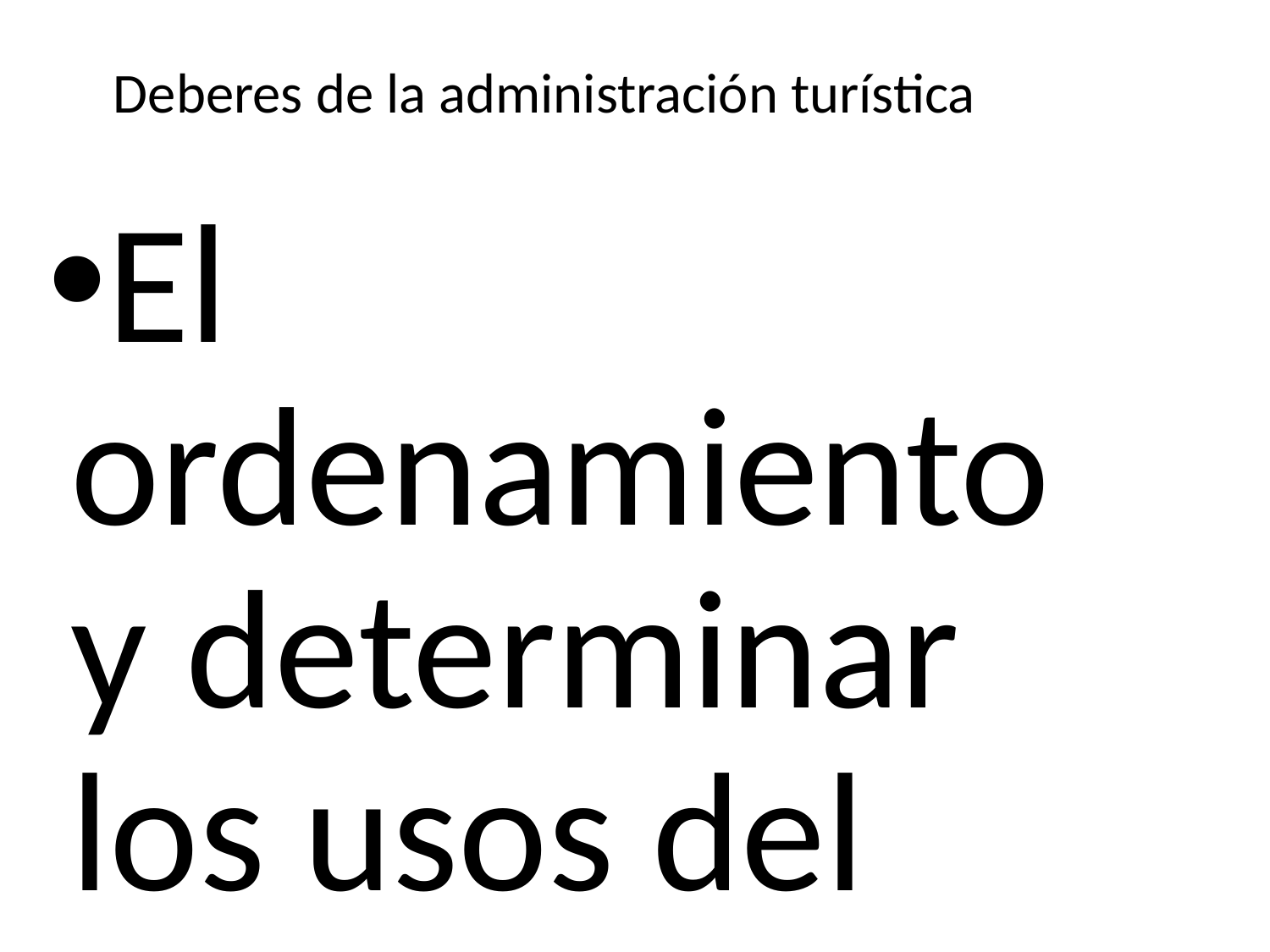

Deberes de la administración turística
El ordenamiento y determinar los usos del suelo.

Dirigir el crecimiento y la densidad  poblacional.

Crear zonas de protección.

Integrar la infraestructura con el medioambiente.

Mejorar la calidad de los servicios.

 Modernizar y reconvertir establecimientos.

Unir ordenación urbanística y turística.